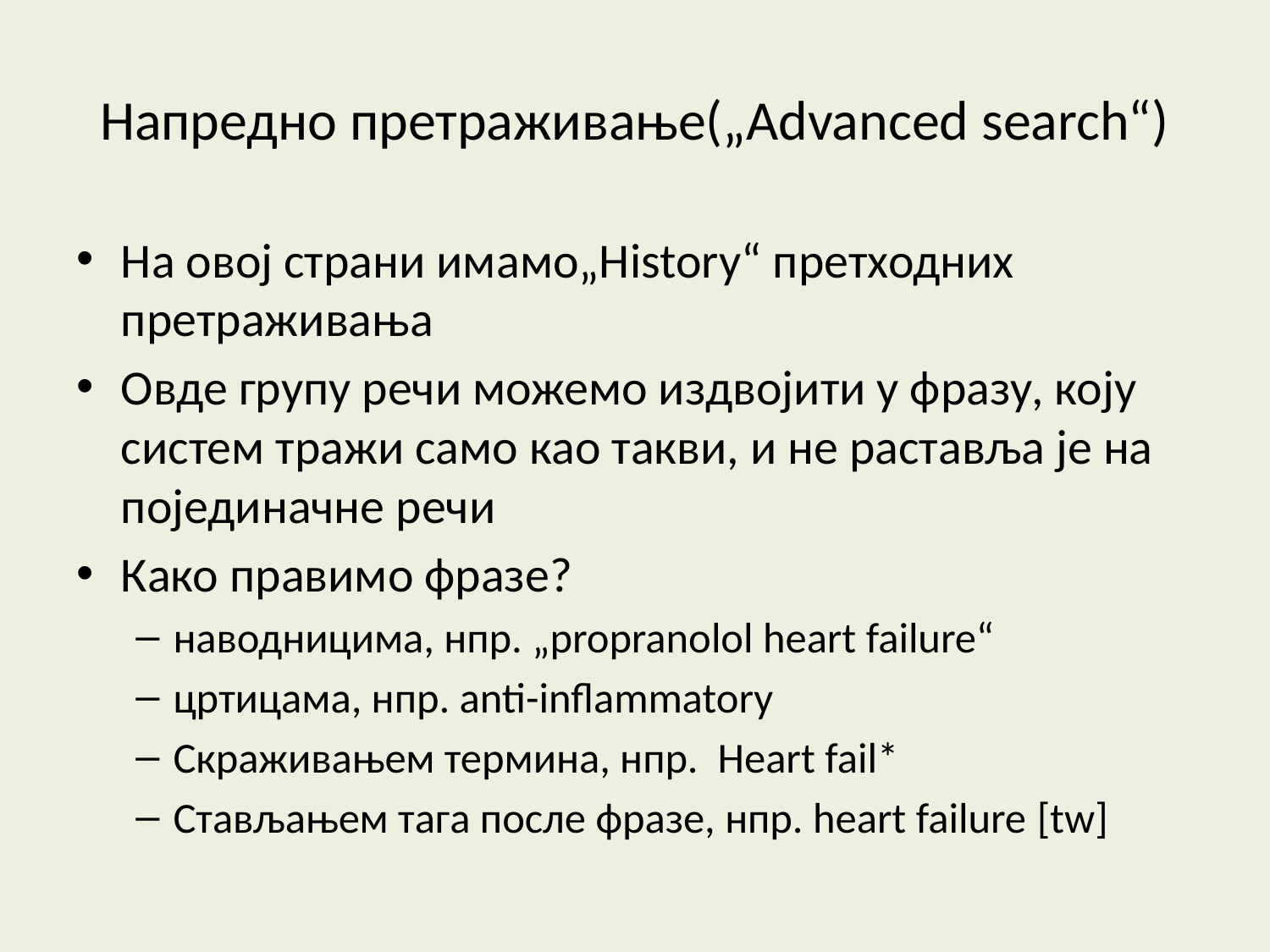

# Напредно претраживање(„Advanced search“)
На овој страни имамо„History“ претходних претраживања
Овде групу речи можемо издвојити у фразу, коју систем тражи само као такви, и не раставља је на појединачне речи
Како правимо фразе?
наводницима, нпр. „propranolol heart failure“
цртицама, нпр. anti-inflammatory
Скраживањем термина, нпр.  Heart fail*
Стављањем тага после фразе, нпр. heart failure [tw]